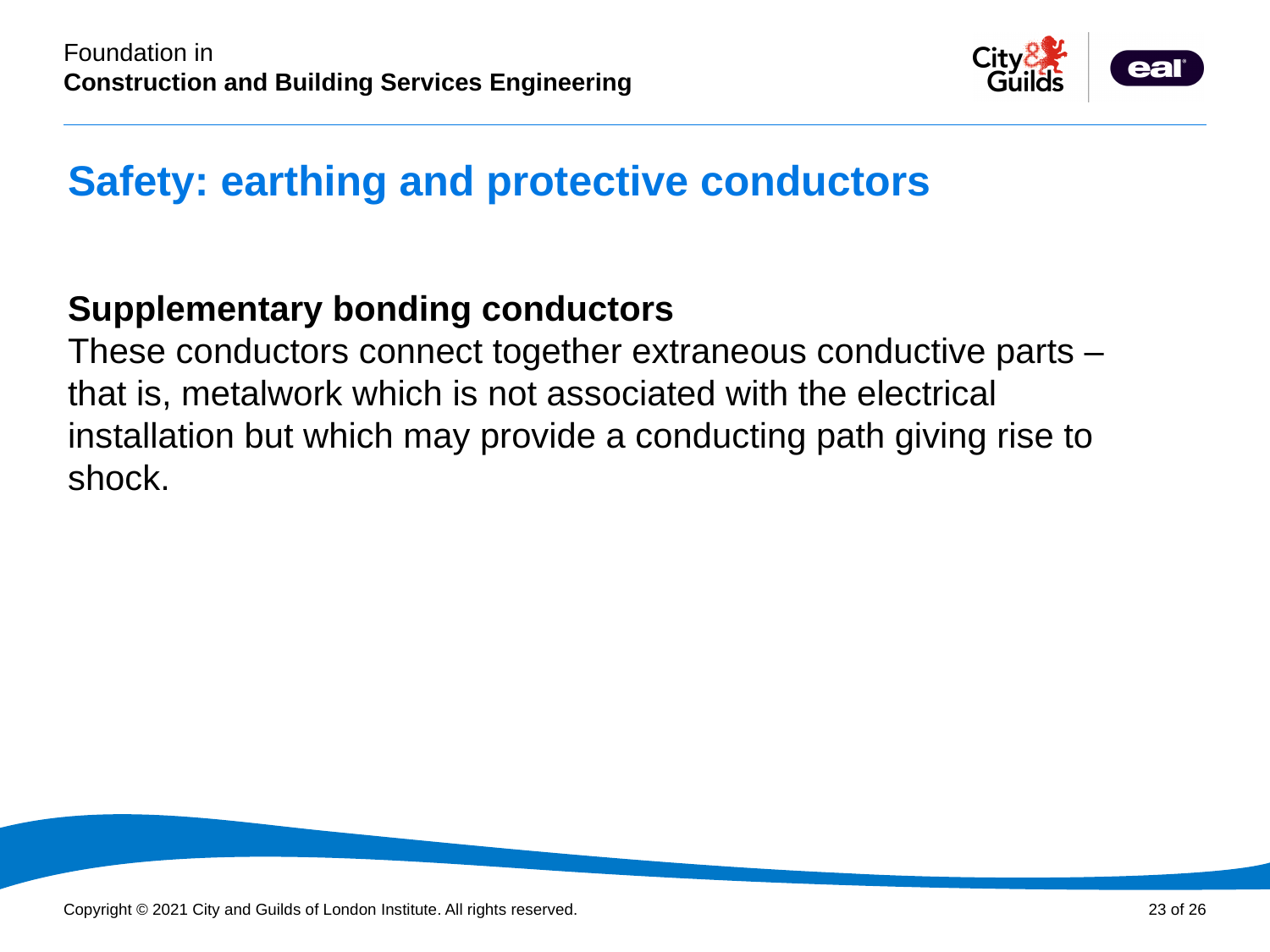

# Safety: earthing and protective conductors
Supplementary bonding conductors
These conductors connect together extraneous conductive parts – that is, metalwork which is not associated with the electrical installation but which may provide a conducting path giving rise to shock.